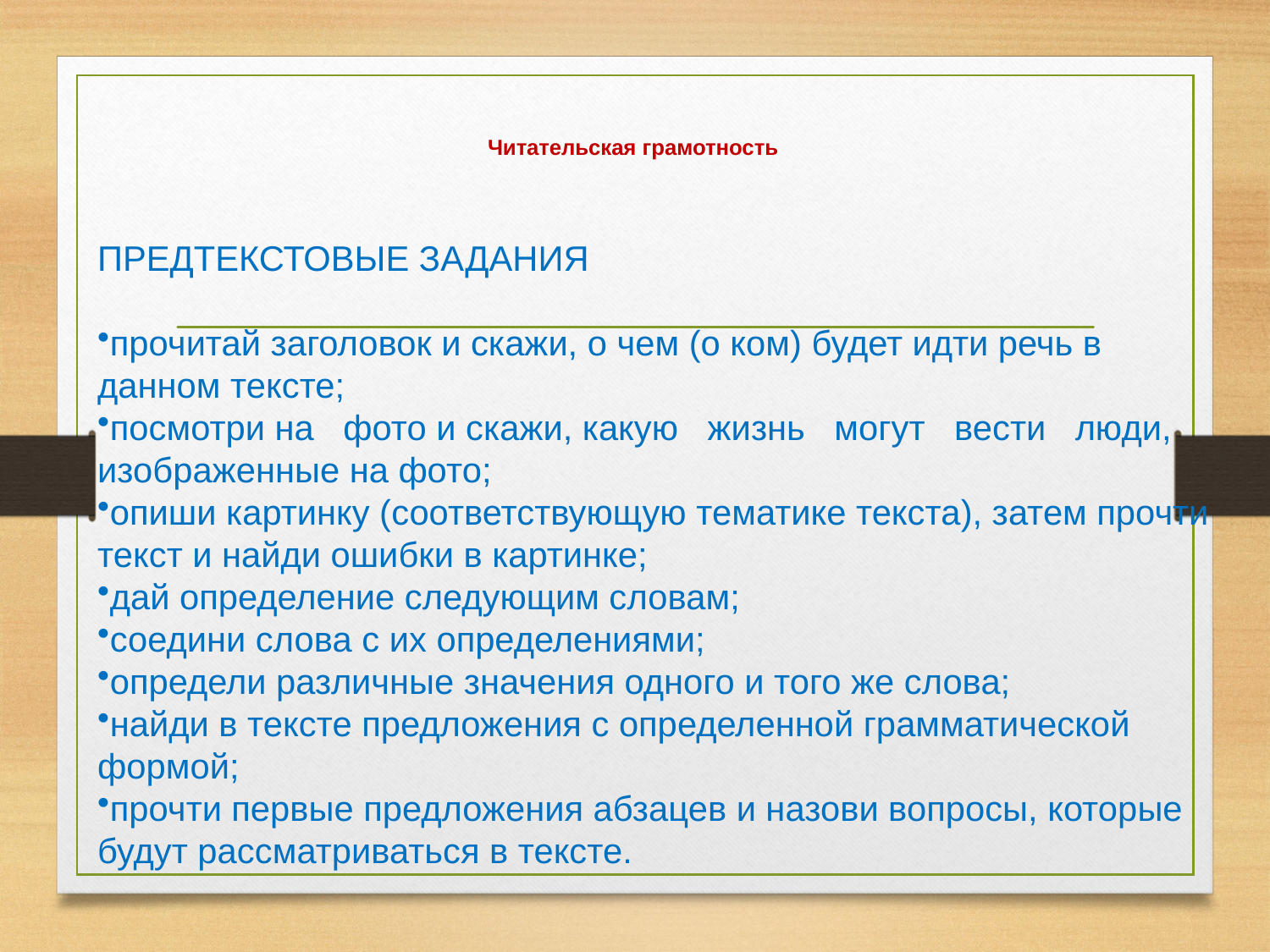

# Читательская грамотность
ПРЕДТЕКСТОВЫЕ ЗАДАНИЯ

прочитай заголовок и скажи, о чем (о ком) будет идти речь в данном тексте;
посмотри на   фото и скажи, какую   жизнь   могут   вести   люди, изображенные на фото;
опиши картинку (соответствующую тематике текста), затем прочти текст и найди ошибки в картинке;
дай определение следующим словам;
соедини слова с их определениями;
определи различные значения одного и того же слова;
найди в тексте предложения с определенной грамматической формой;
прочти первые предложения абзацев и назови вопросы, которые будут рассматриваться в тексте.